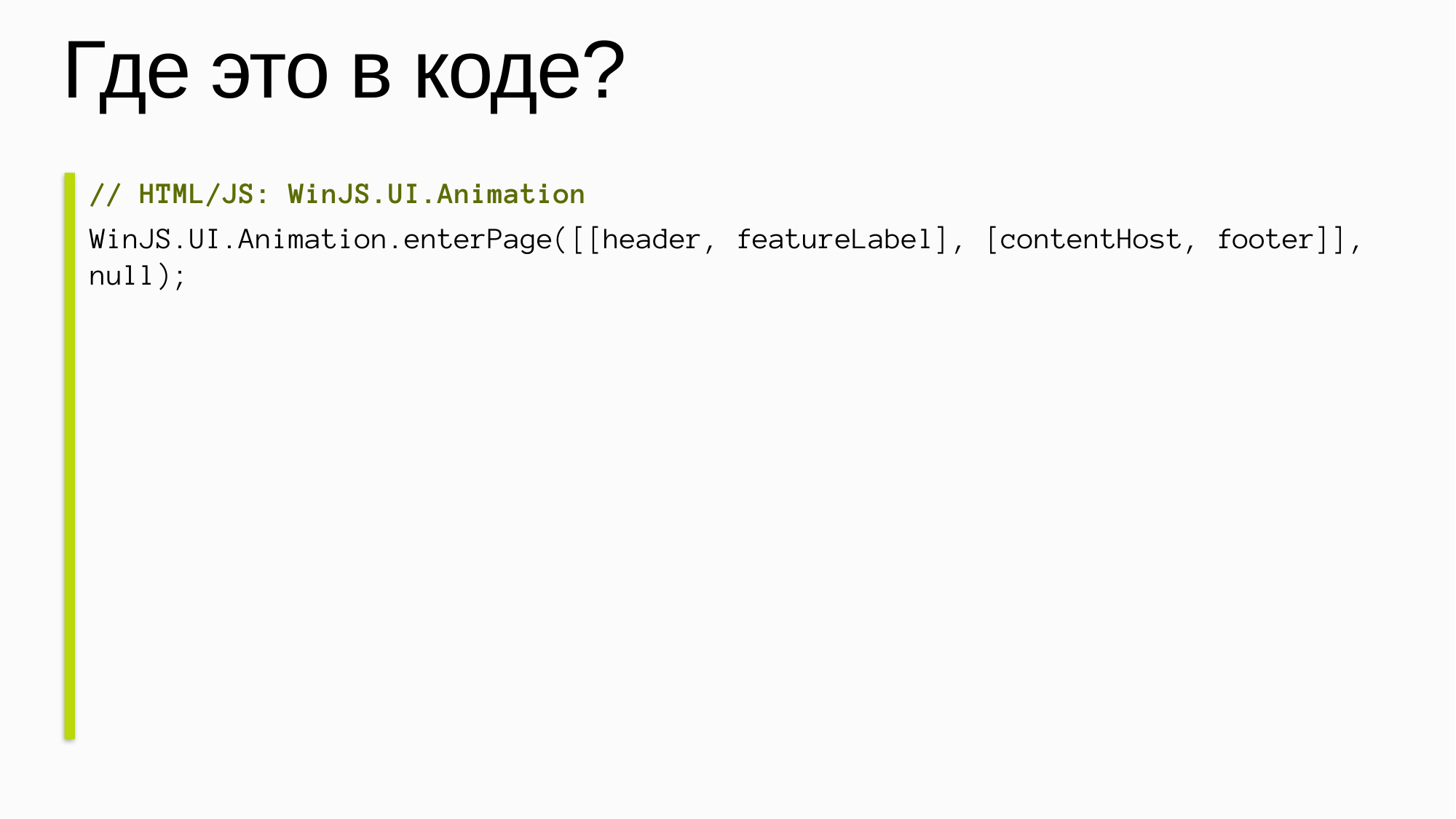

# Где это в коде?
// HTML/JS: WinJS.UI.Animation
WinJS.UI.Animation.enterPage([[header, featureLabel], [contentHost, footer]], null);